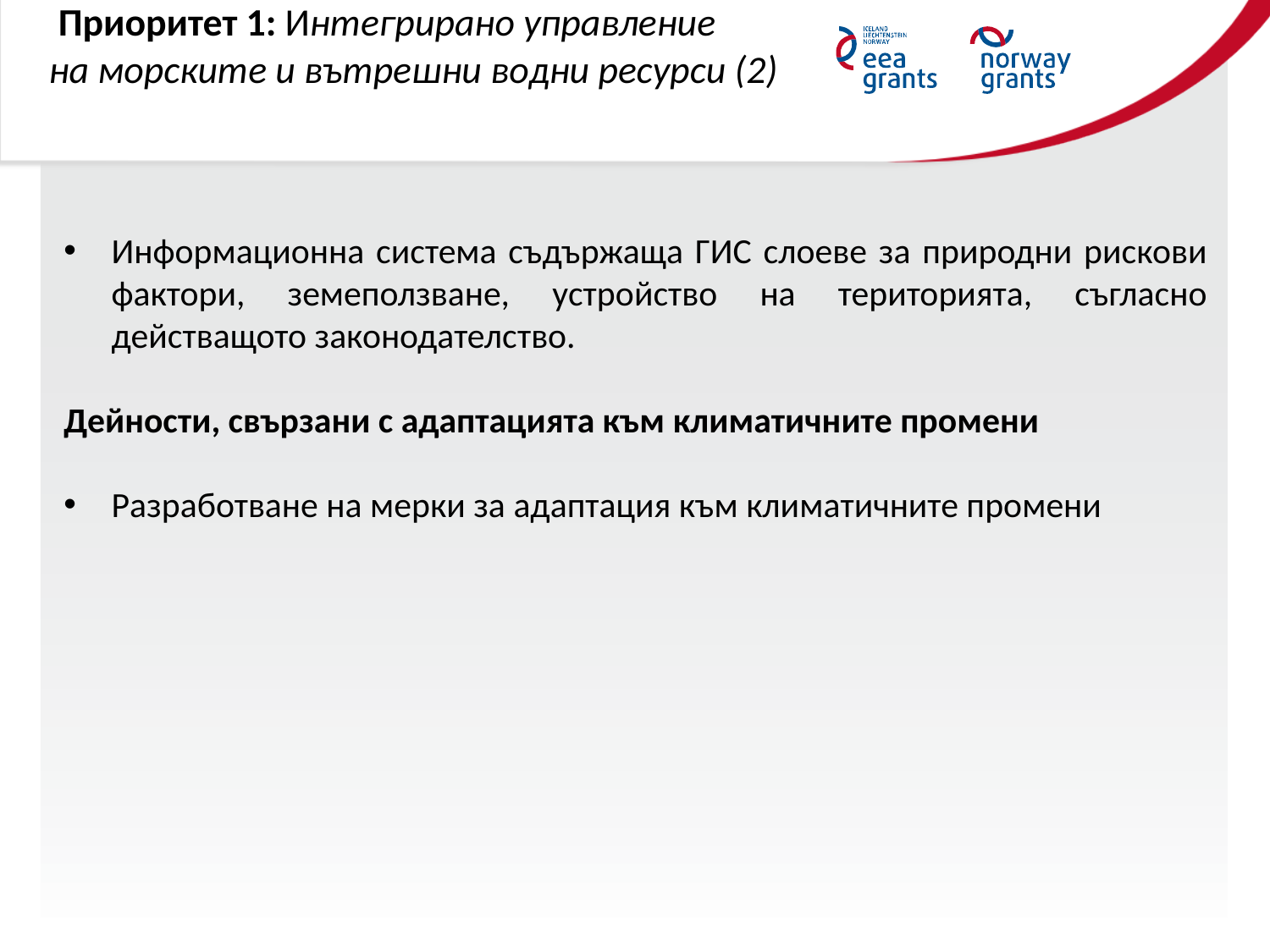

Приоритет 1: Интегрирано управление
на морските и вътрешни водни ресурси (2)

Информационна система съдържаща ГИС слоеве за природни рискови фактори, земеползване, устройство на територията, съгласно действащото законодателство.

Дейности, свързани с адаптацията към климатичните промени

Разработване на мерки за адаптация към климатичните промени